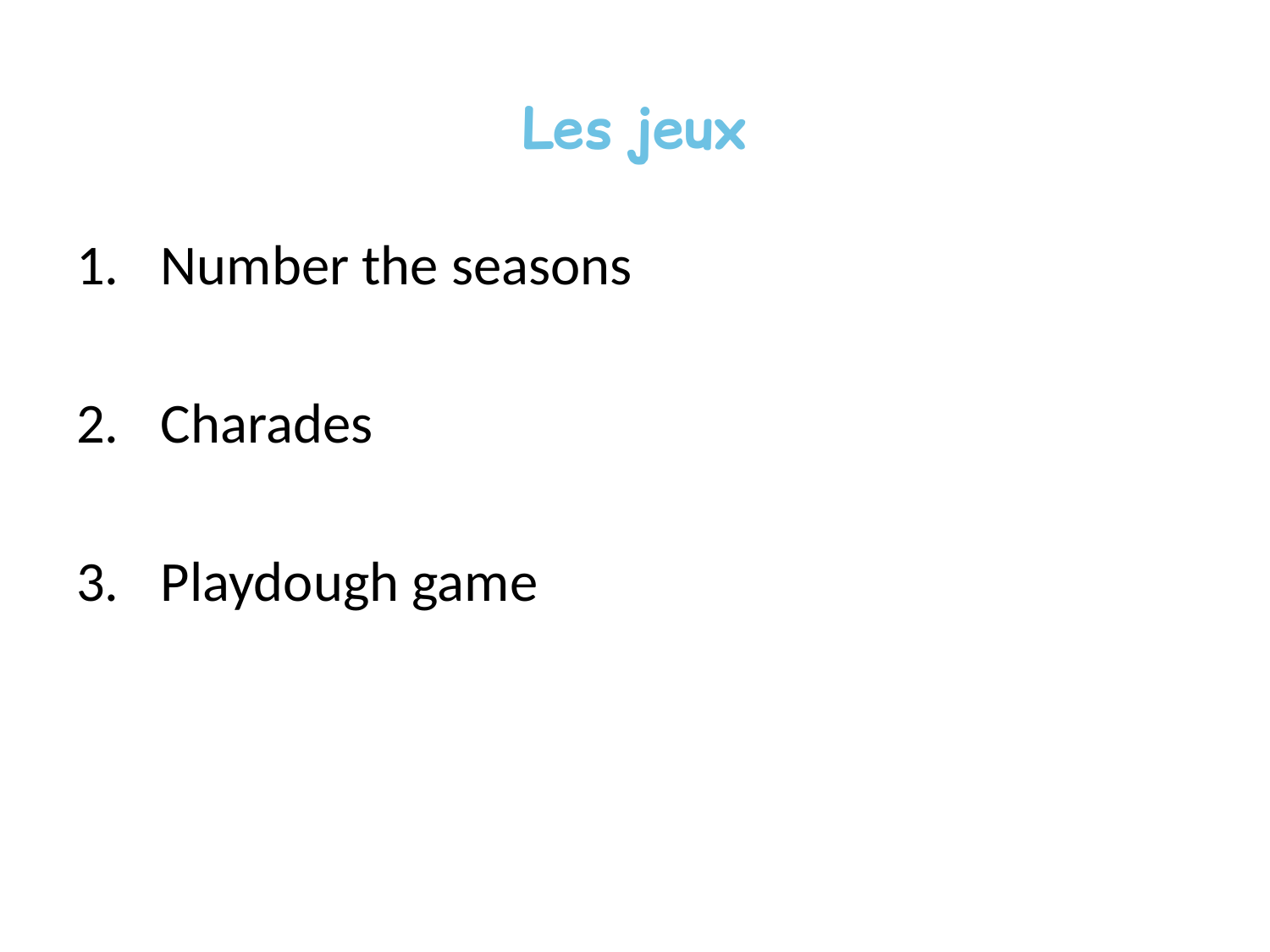

# Les jeux
Number the seasons

Charades

Playdough game